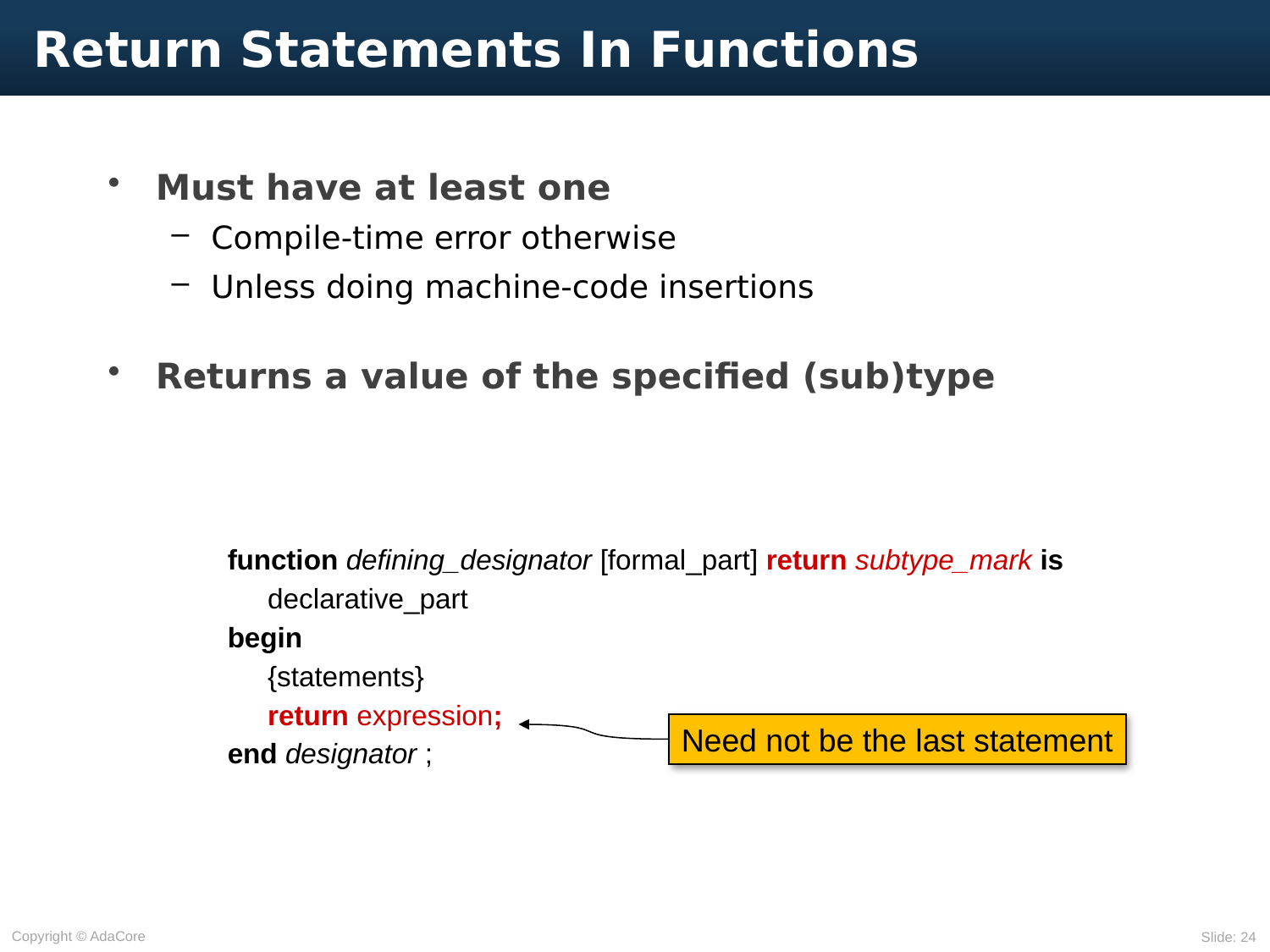

# Return Statements In Functions
Must have at least one
Compile-time error otherwise
Unless doing machine-code insertions
Returns a value of the specified (sub)type
function defining_designator [formal_part] return subtype_mark is
	declarative_part
begin
	{statements}
	return expression;
end designator ;

Need not be the last statement